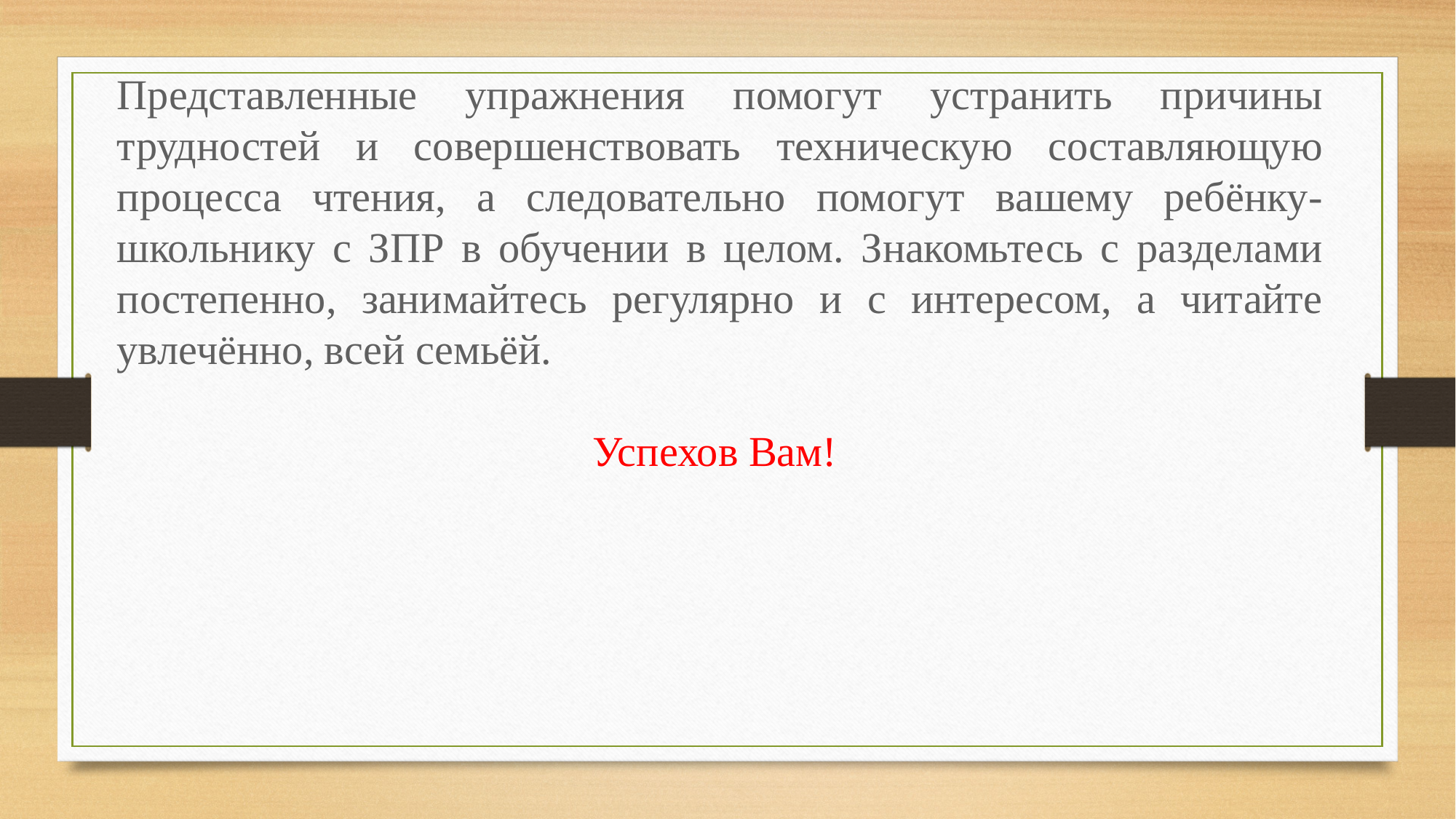

Представленные упражнения помогут устранить причины трудностей и совершенствовать техническую составляющую процесса чтения, а следовательно помогут вашему ребёнку-школьнику с ЗПР в обучении в целом. Знакомьтесь с разделами постепенно, занимайтесь регулярно и с интересом, а читайте увлечённо, всей семьёй.

Успехов Вам!